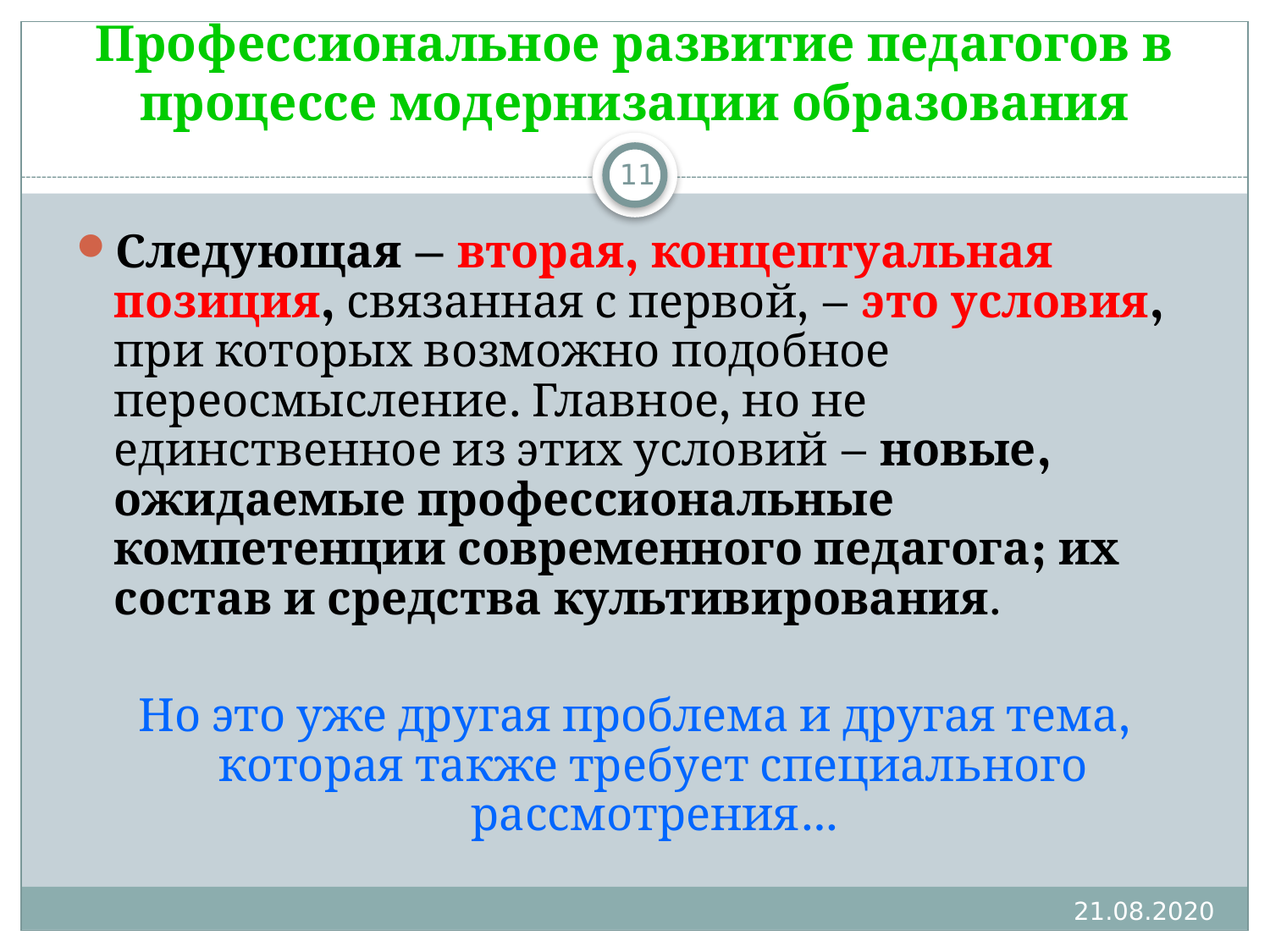

# Профессиональное развитие педагогов в процессе модернизации образования
11
Следующая – вторая, концептуальная позиция, связанная с первой, – это условия, при которых возможно подобное переосмысление. Главное, но не единственное из этих условий – новые, ожидаемые профессиональные компетенции современного педагога; их состав и средства культивирования.

Но это уже другая проблема и другая тема, которая также требует специального рассмотрения…
21.08.2020